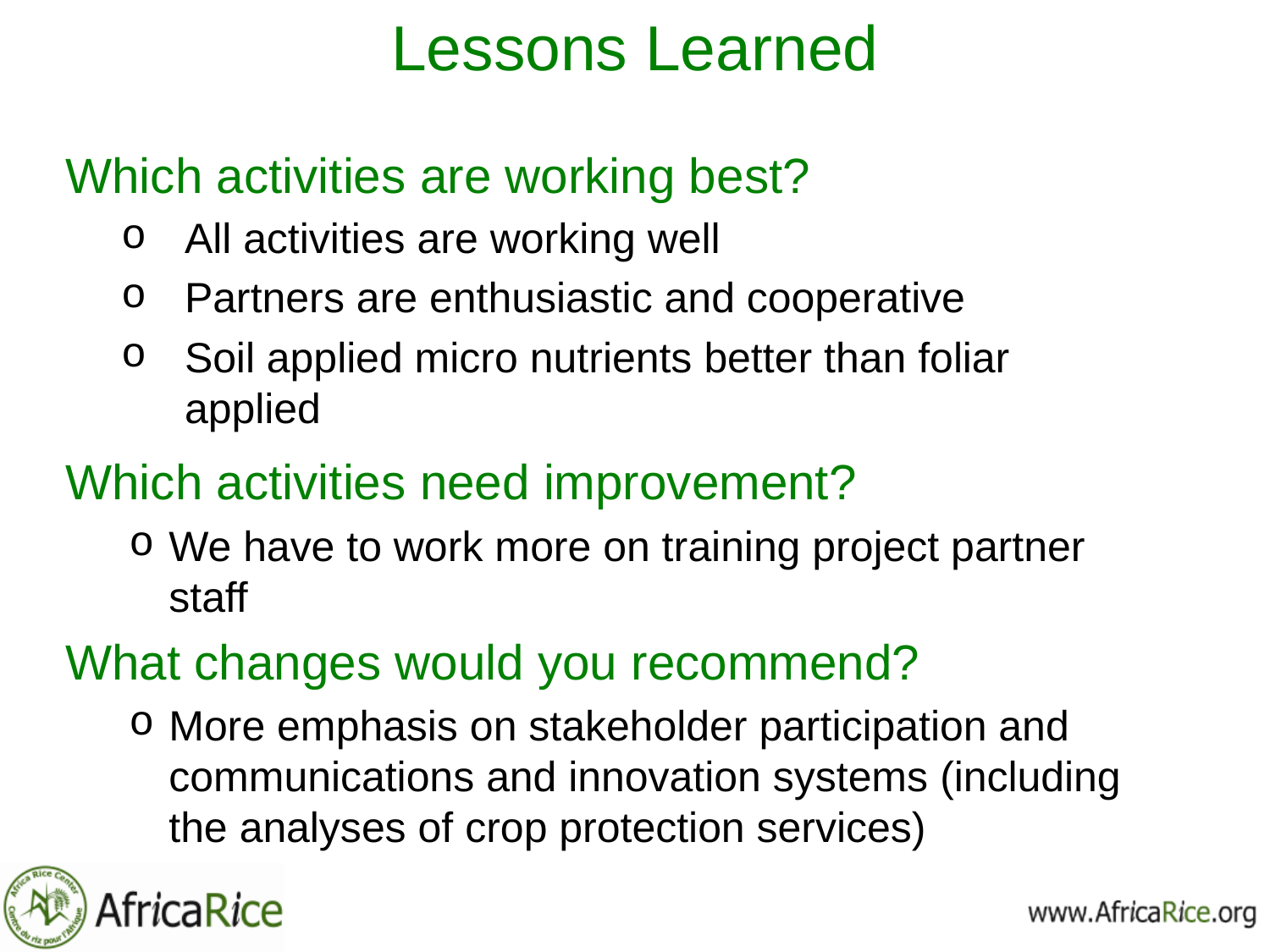

# Lessons Learned
Which activities are working best?
All activities are working well
Partners are enthusiastic and cooperative
Soil applied micro nutrients better than foliar applied
Which activities need improvement?
We have to work more on training project partner staff
What changes would you recommend?
More emphasis on stakeholder participation and communications and innovation systems (including the analyses of crop protection services)